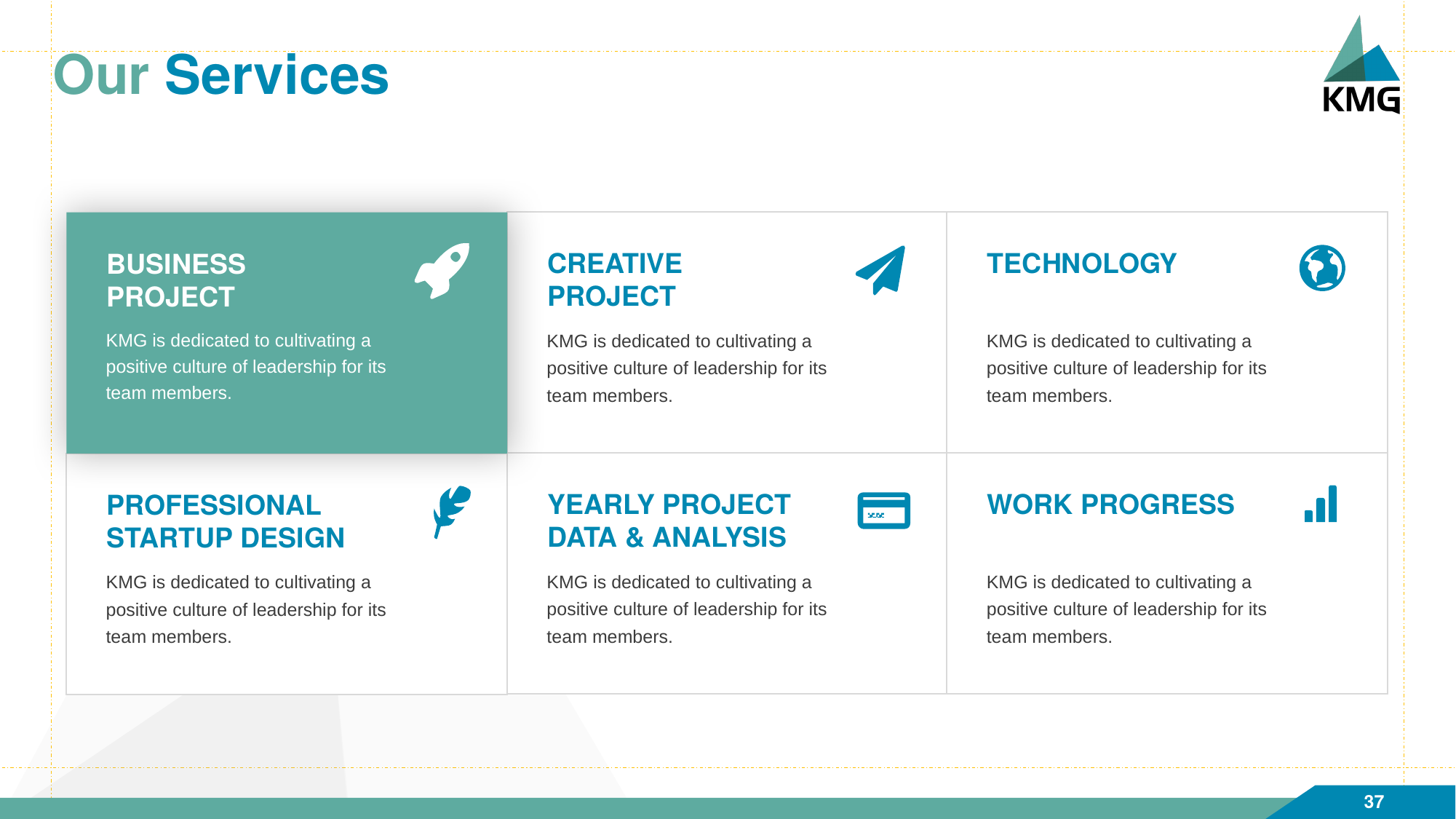

# Our Services

CREATIVE
PROJECT
TECHNOLOGY

BUSINESS PROJECT

KMG is dedicated to cultivating a positive culture of leadership for its team members.
KMG is dedicated to cultivating a positive culture of leadership for its team members.
KMG is dedicated to cultivating a positive culture of leadership for its team members.

YEARLY PROJECT DATA & ANALYSIS
WORK PROGRESS
PROFESSIONAL STARTUP DESIGN

KMG is dedicated to cultivating a positive culture of leadership for its team members.
KMG is dedicated to cultivating a positive culture of leadership for its team members.
KMG is dedicated to cultivating a positive culture of leadership for its team members.